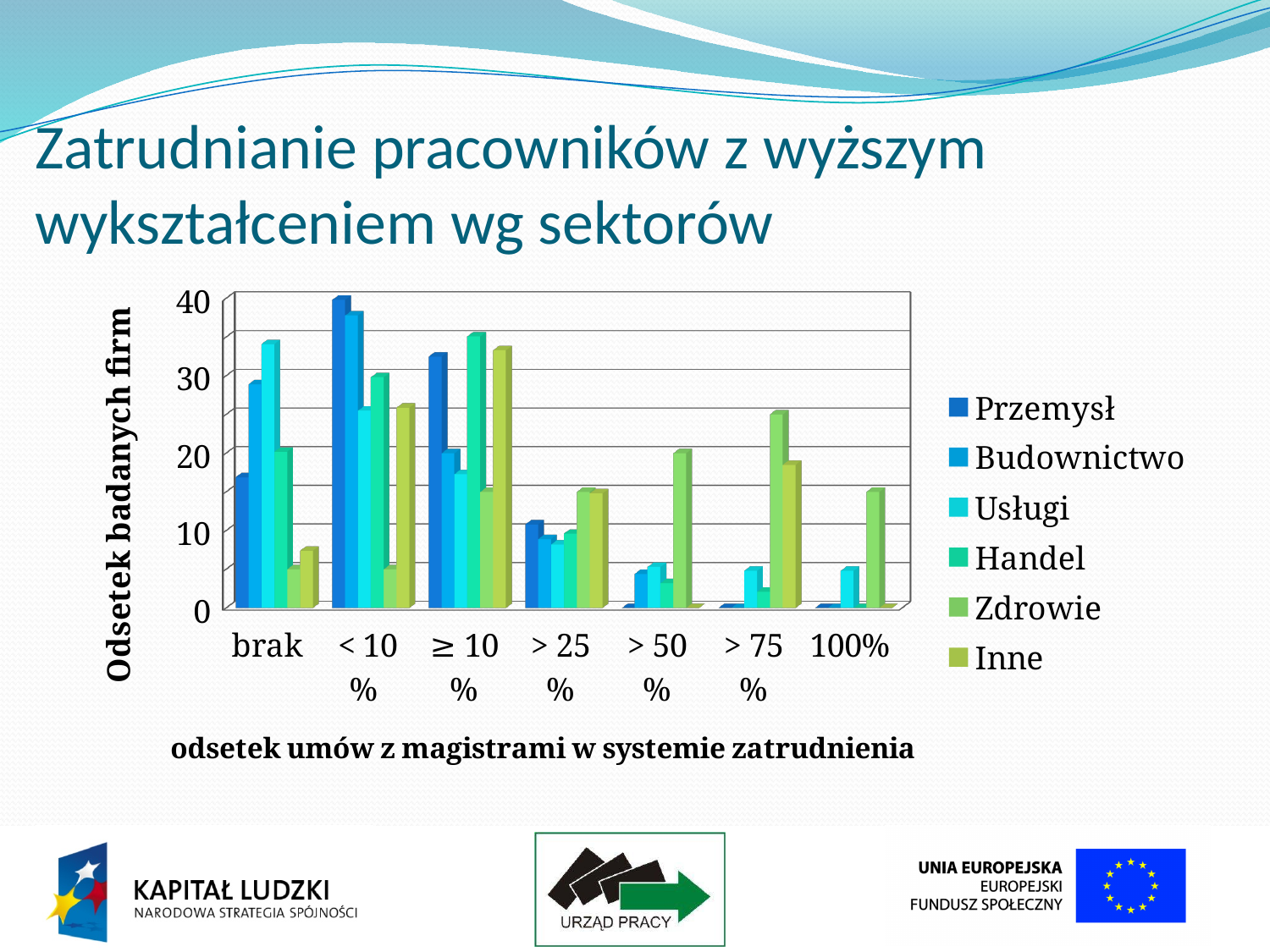

# Zatrudnianie pracowników z wyższym wykształceniem wg sektorów

[unsupported chart]